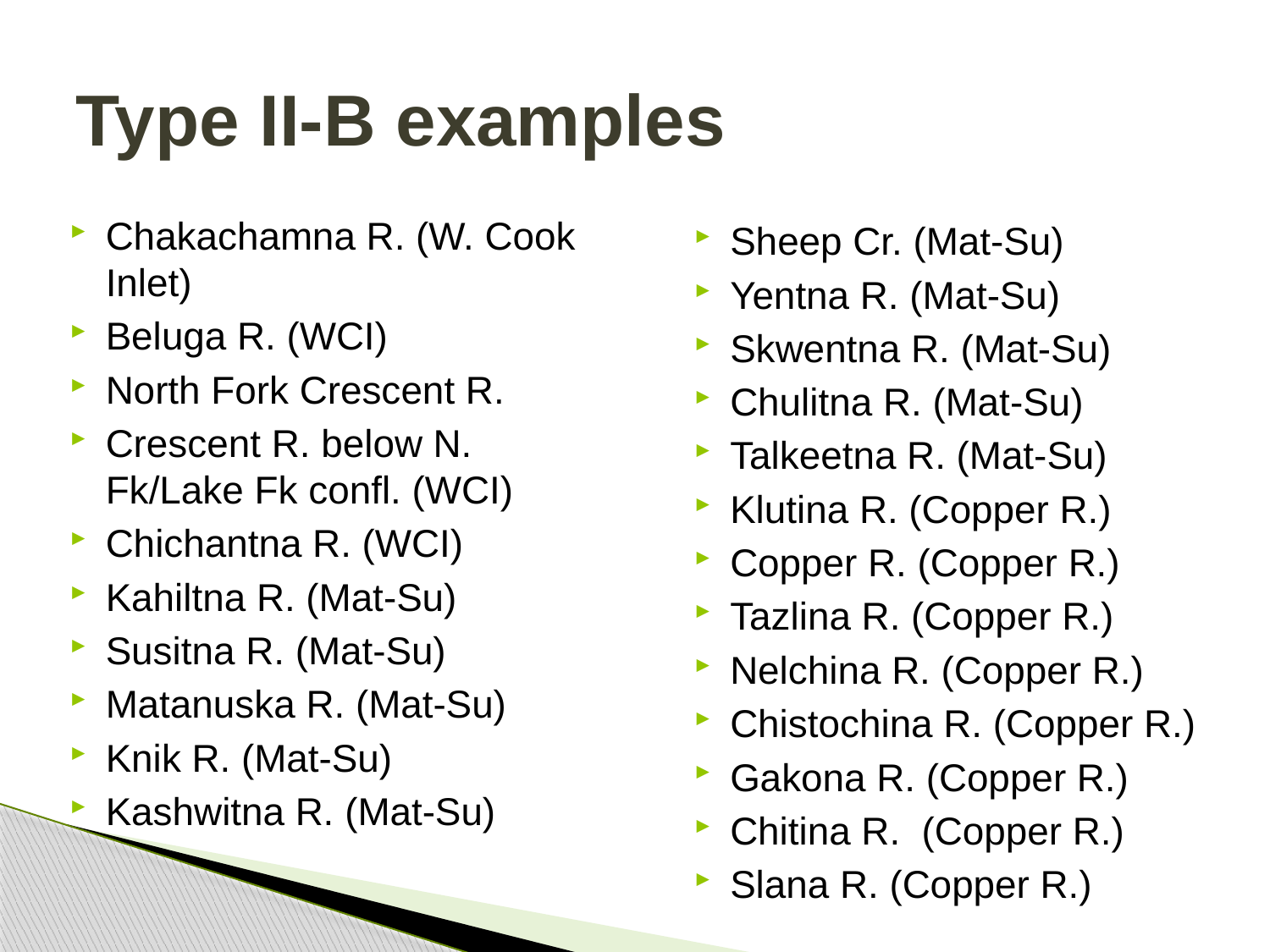

# Type II-B examples
Chakachamna R. (W. Cook Inlet)
Beluga R. (WCI)
North Fork Crescent R.
Crescent R. below N. Fk/Lake Fk confl. (WCI)
Chichantna R. (WCI)
Kahiltna R. (Mat-Su)
Susitna R. (Mat-Su)
Matanuska R. (Mat-Su)
Knik R. (Mat-Su)
Kashwitna R. (Mat-Su)
Sheep Cr. (Mat-Su)
Yentna R. (Mat-Su)
Skwentna R. (Mat-Su)
Chulitna R. (Mat-Su)
Talkeetna R. (Mat-Su)
Klutina R. (Copper R.)
Copper R. (Copper R.)
Tazlina R. (Copper R.)
Nelchina R. (Copper R.)
Chistochina R. (Copper R.)
Gakona R. (Copper R.)
Chitina R.  (Copper R.)
Slana R. (Copper R.)